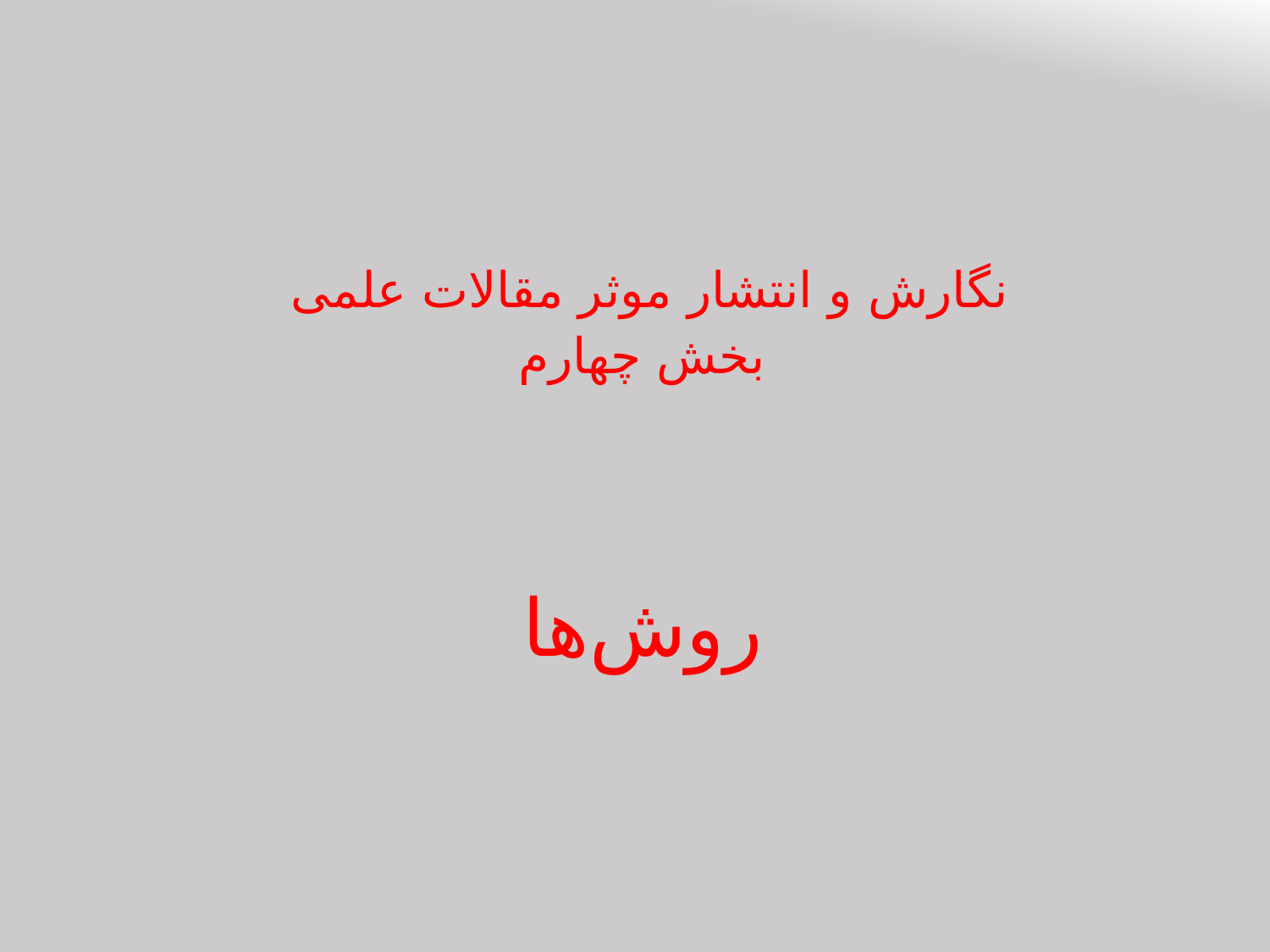

نگارش و انتشار موثر مقالات علمی
بخش چهارم

# روش‌ها